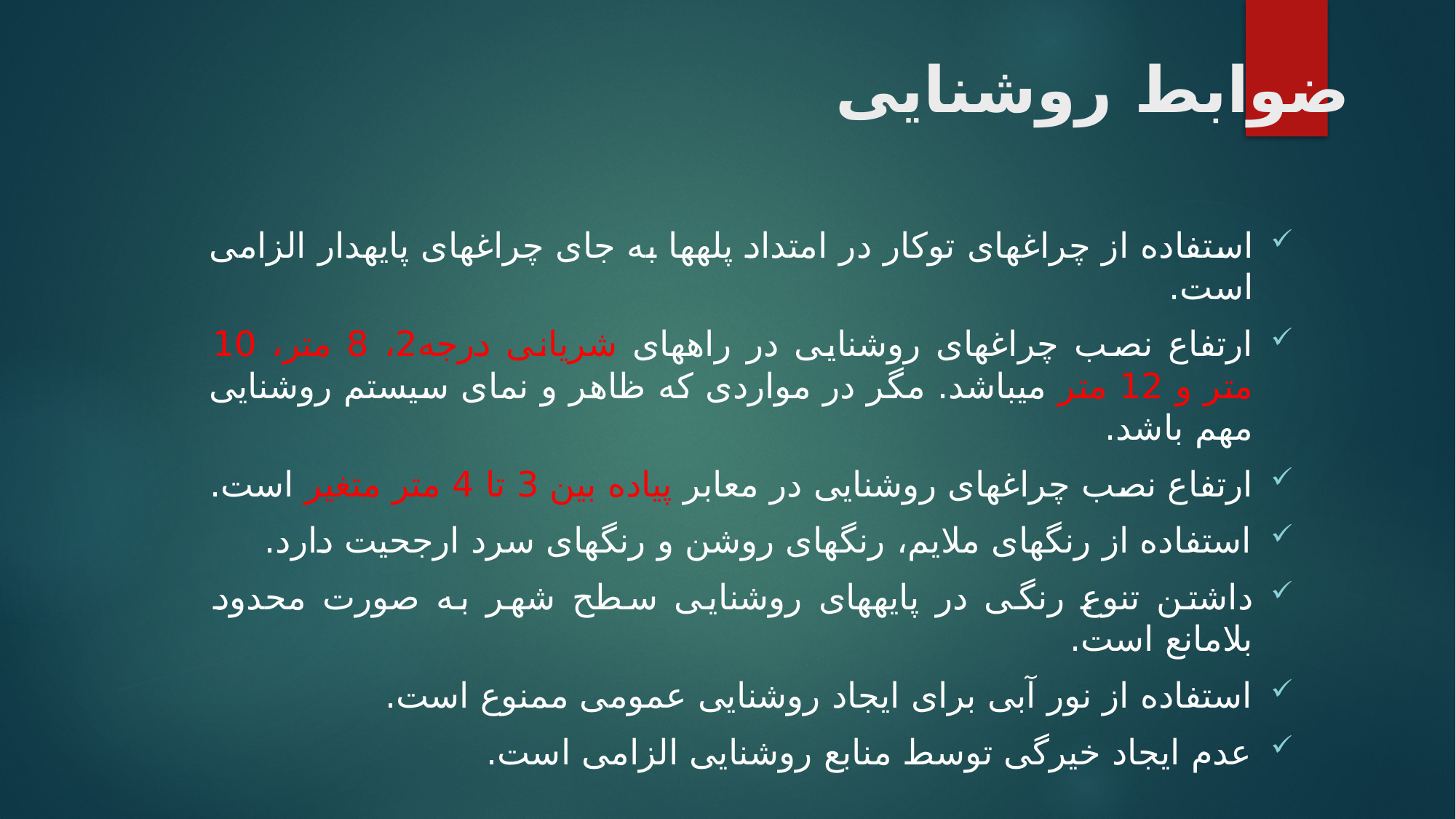

# ضوابط روشنایی
استفاده از چراغ­های توکار در امتداد پله­ها به جای چراغهای پایه­دار الزامی است.
ارتفاع نصب چراغهای روشنایی در راه­های شریانی درجه2، 8 متر، 10 متر و 12 متر می­باشد. مگر در مواردی که ظاهر و نمای سیستم روشنایی مهم باشد.
ارتفاع نصب چراغهای روشنایی در معابر پیاده بین 3 تا 4 متر متغیر است.
استفاده از رنگهای ملایم، رنگهای روشن و رنگهای سرد ارجحیت دارد.
داشتن تنوع رنگی در پایه­های روشنایی سطح شهر به صورت محدود بلامانع است.
استفاده از نور آبی برای ایجاد روشنایی عمومی ممنوع است.
عدم ایجاد خیرگی توسط منابع روشنایی الزامی است.